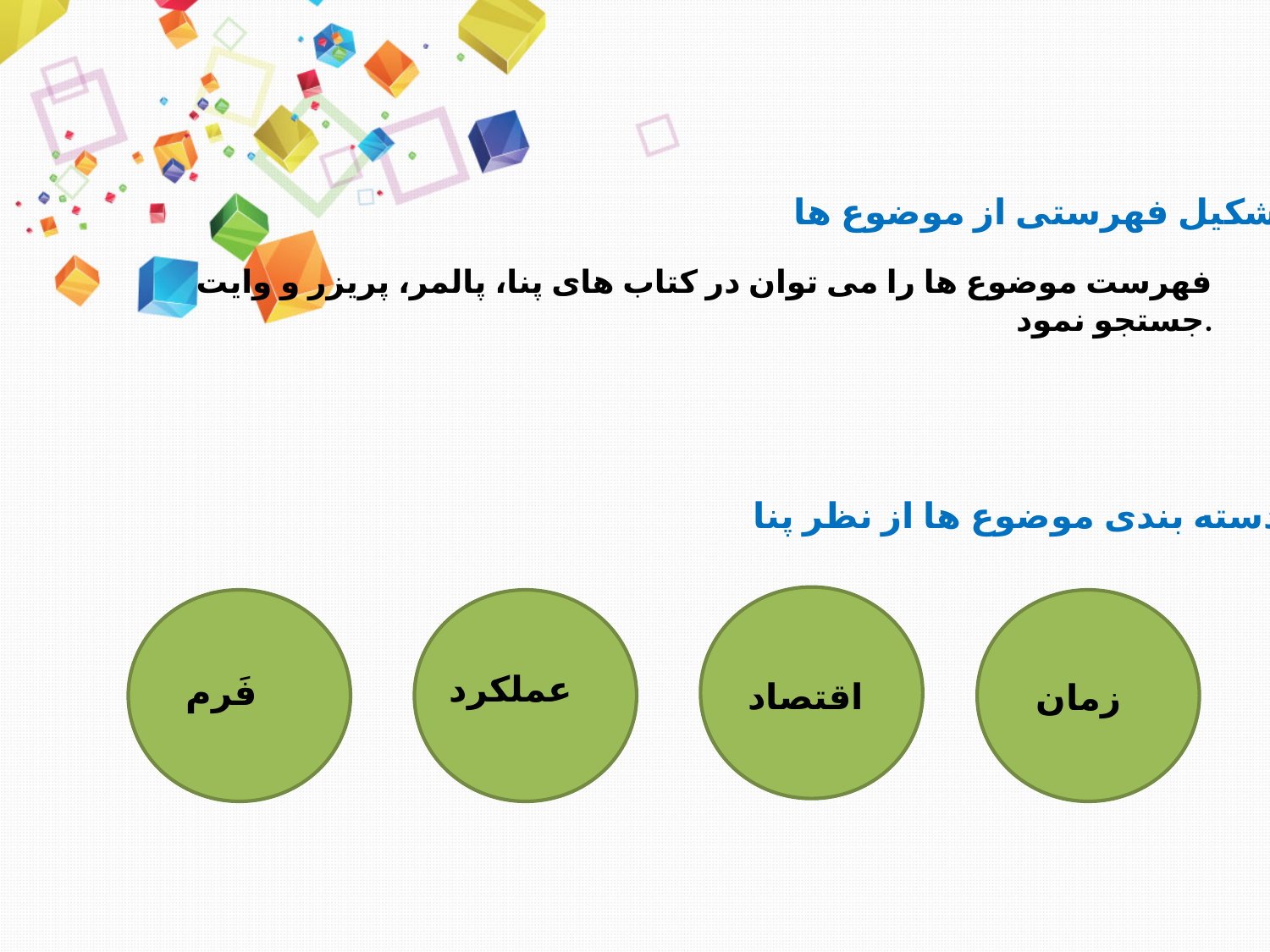

تشکیل فهرستی از موضوع ها
فهرست موضوع ها را می توان در کتاب های پنا، پالمر، پریزر و وایت جستجو نمود.
دسته بندی موضوع ها از نظر پنا:

عملکرد
فَرم
اقتصاد
زمان